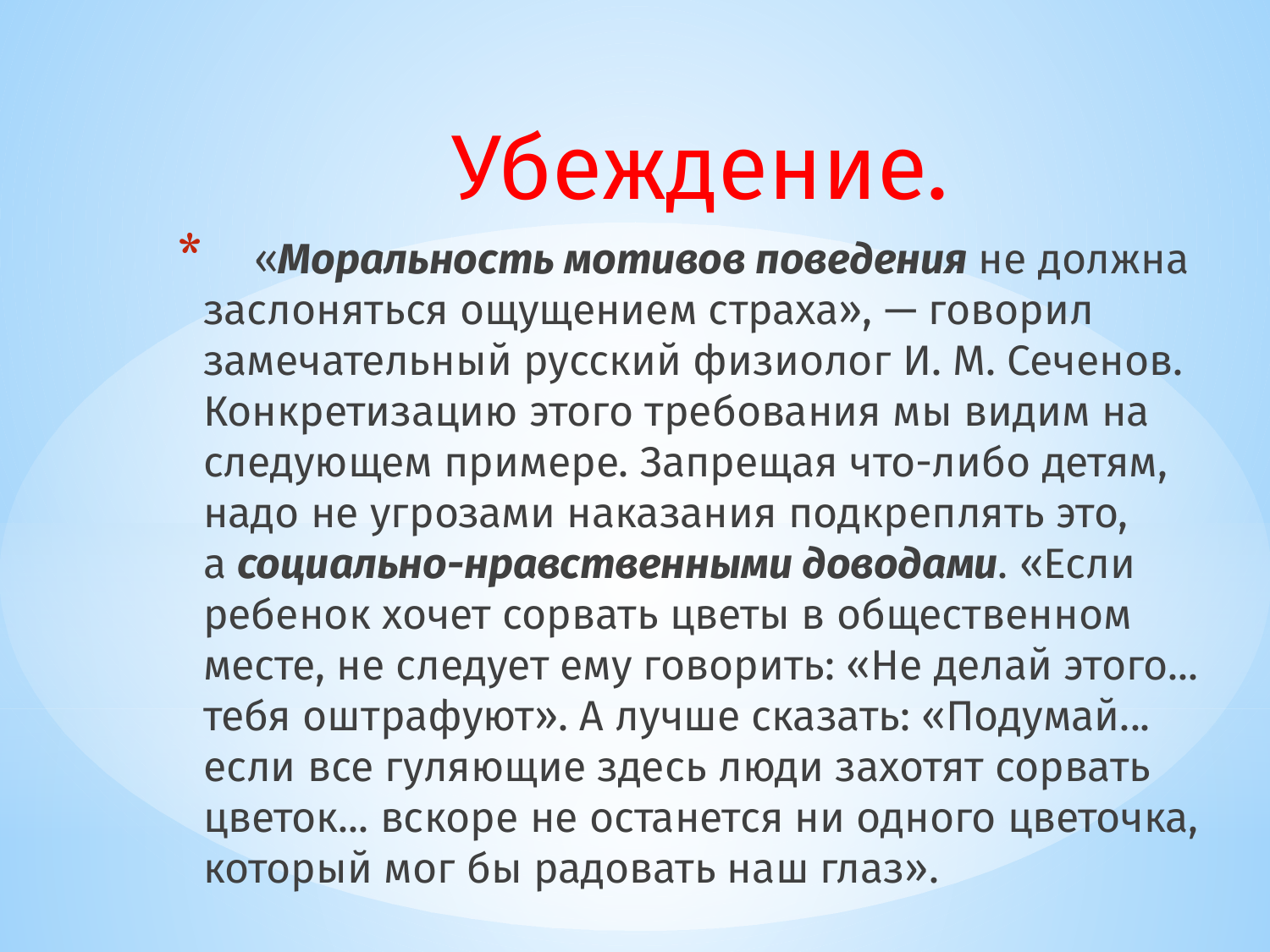

Убеждение.
     «Моральность мотивов поведения не должна заслоняться ощущением страха», — говорил замечательный русский физиолог И. М. Сеченов. Конкретизацию этого требования мы видим на следующем примере. Запрещая что-либо детям, надо не угрозами наказания подкреплять это, а социально-нравственными доводами. «Если  ребенок хочет сорвать цветы в общественном месте, не следует ему говорить: «Не делай этого... тебя оштрафуют». А лучше сказать: «Подумай... если все гуляющие здесь люди захотят сорвать цветок... вскоре не останется ни одного цветочка, который мог бы радовать наш глаз».

#